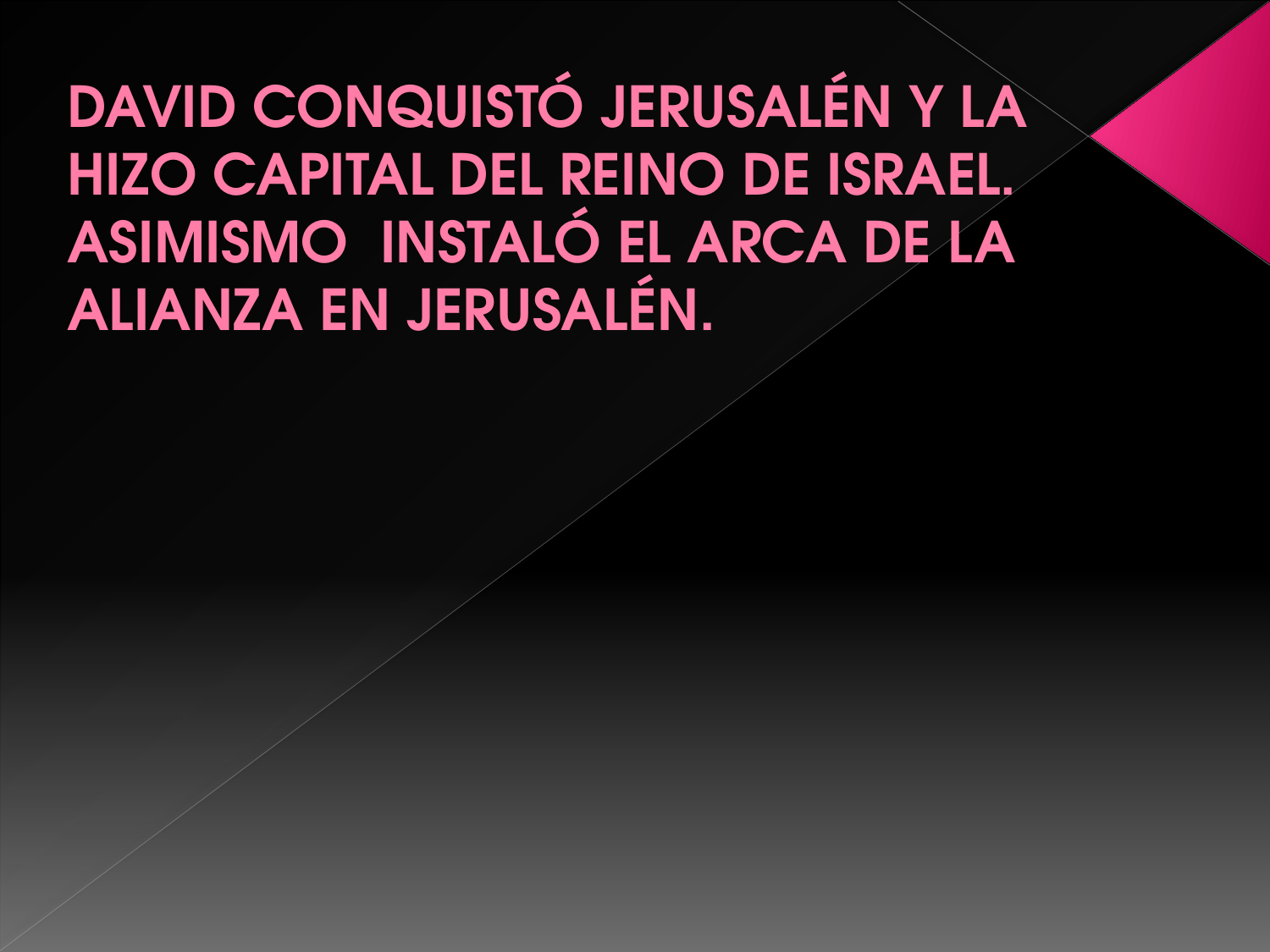

# DAVID CONQUISTÓ JERUSALÉN Y LA HIZO CAPITAL DEL REINO DE ISRAEL. ASIMISMO  INSTALÓ EL ARCA DE LA ALIANZA EN JERUSALÉN.